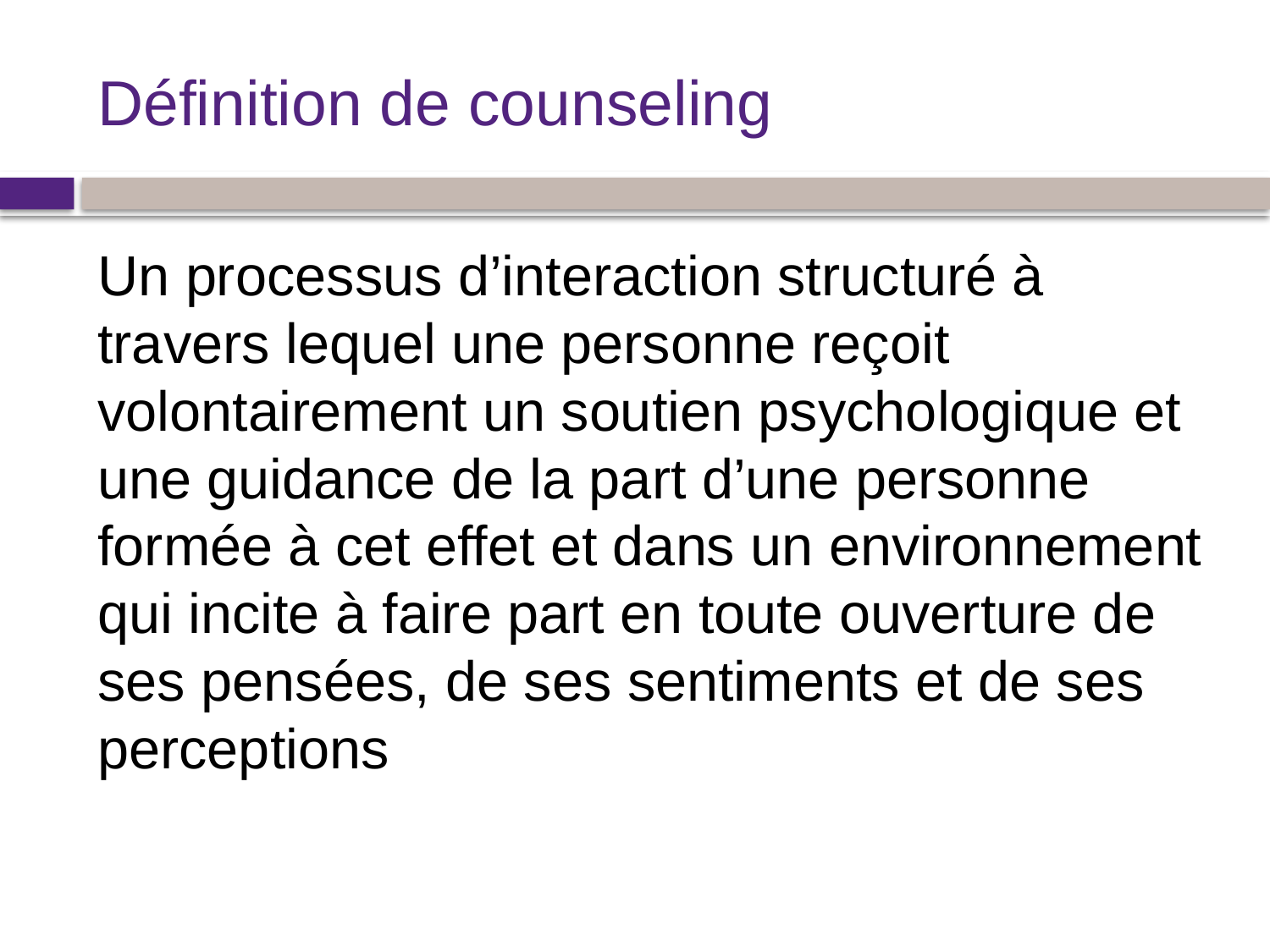

# Définition de counseling
Un processus d’interaction structuré à travers lequel une personne reçoit volontairement un soutien psychologique et une guidance de la part d’une personne formée à cet effet et dans un environnement qui incite à faire part en toute ouverture de ses pensées, de ses sentiments et de ses perceptions